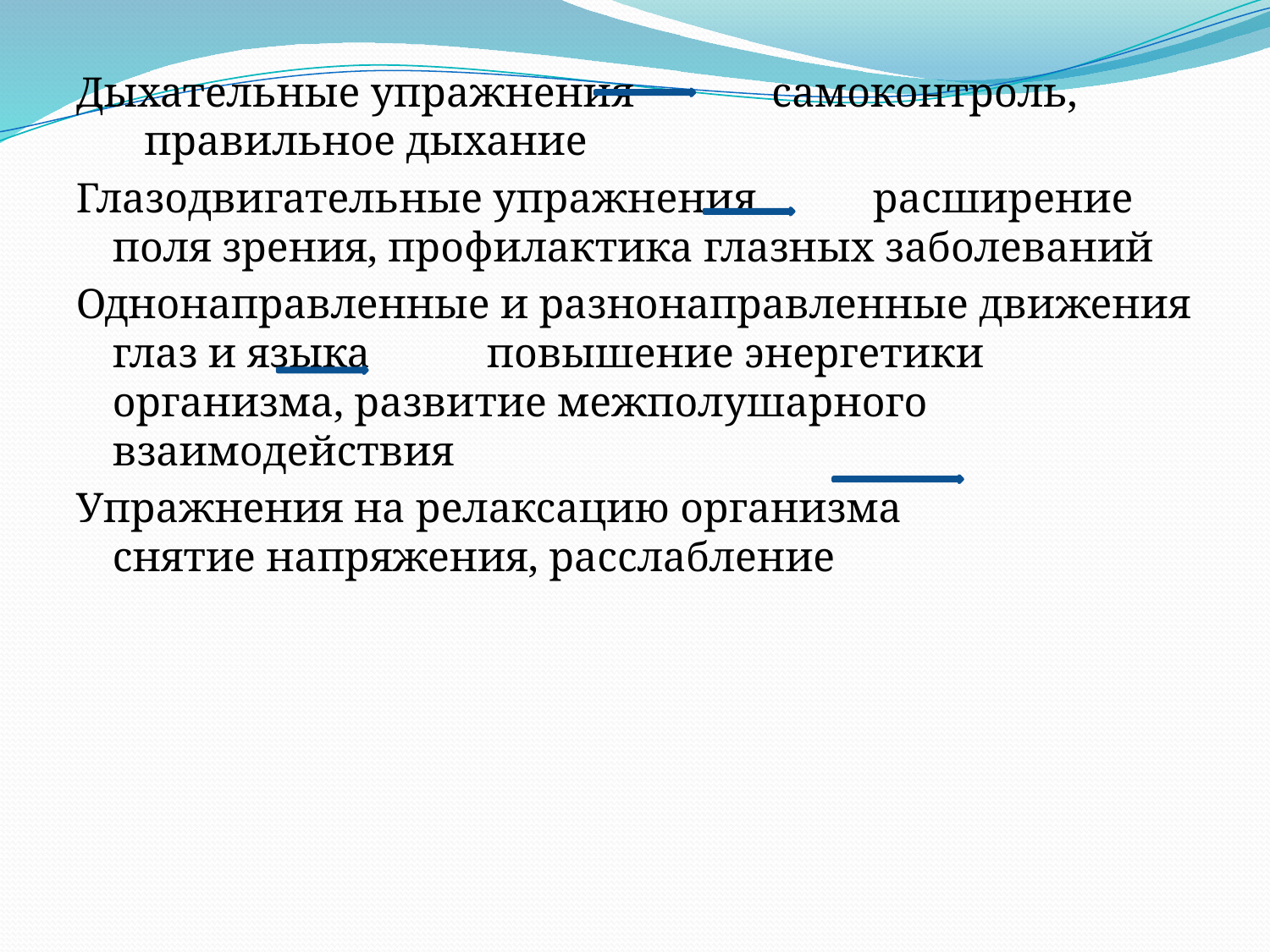

Дыхательные упражнения             самоконтроль,              правильное дыхание
Глазодвигательные упражнения           расширение поля зрения, профилактика глазных заболеваний
Однонаправленные и разнонаправленные движения глаз и языка           повышение энергетики организма, развитие межполушарного взаимодействия
Упражнения на релаксацию организма                снятие напряжения, расслабление